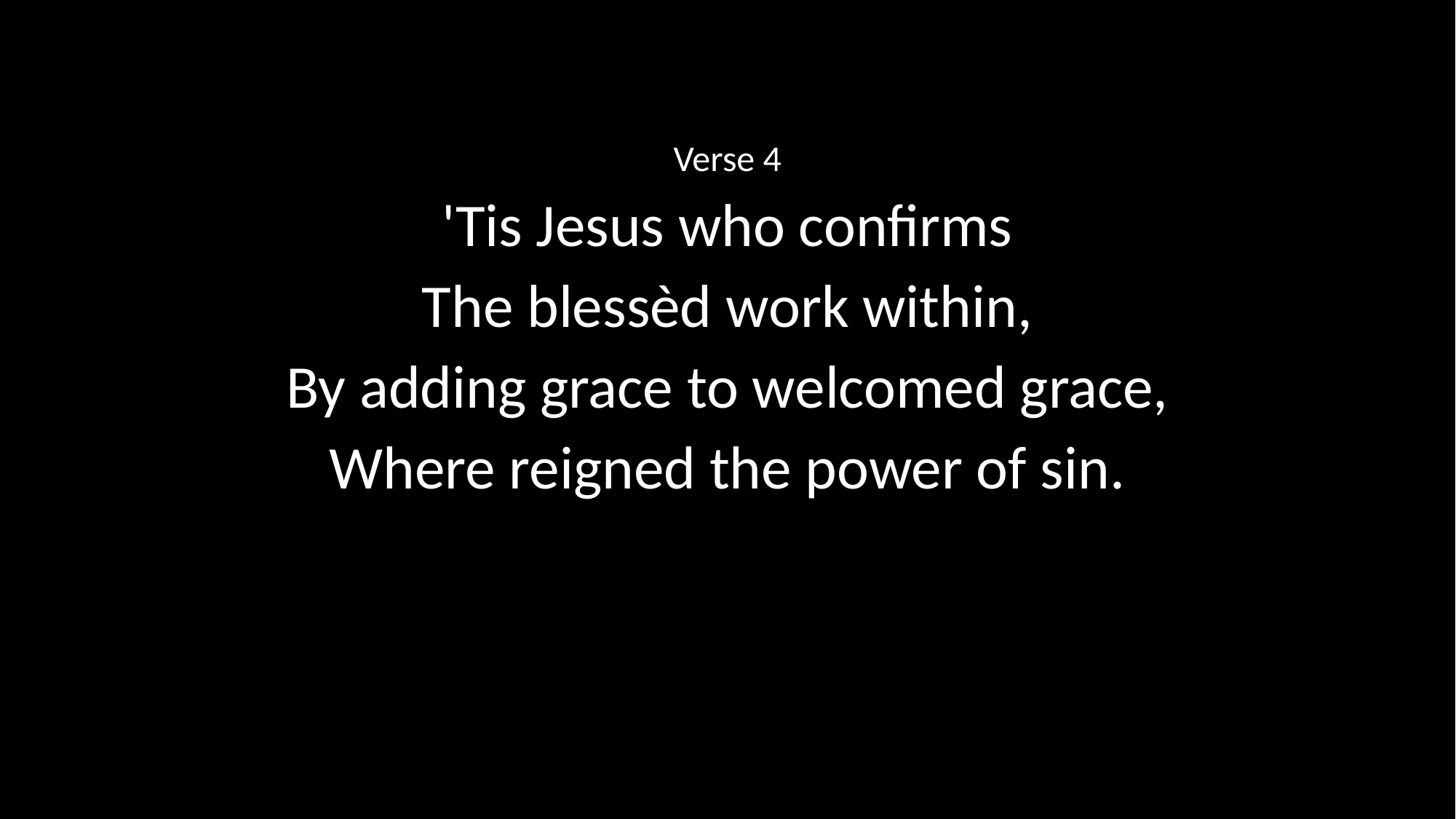

Verse 4
'Tis Jesus who confirms
The blessèd work within,
By adding grace to welcomed grace,
Where reigned the power of sin.